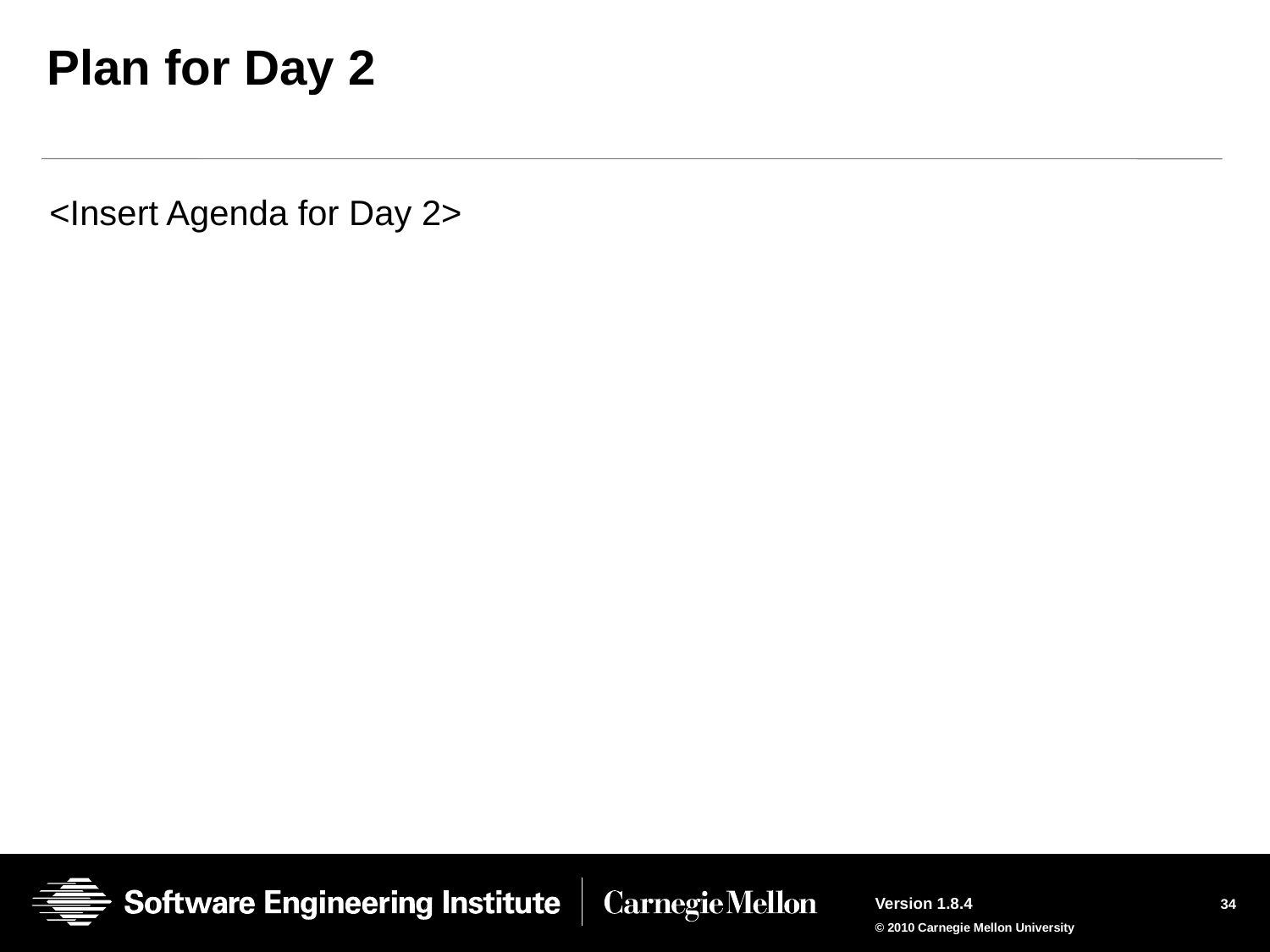

# Plan for Day 2
<Insert Agenda for Day 2>